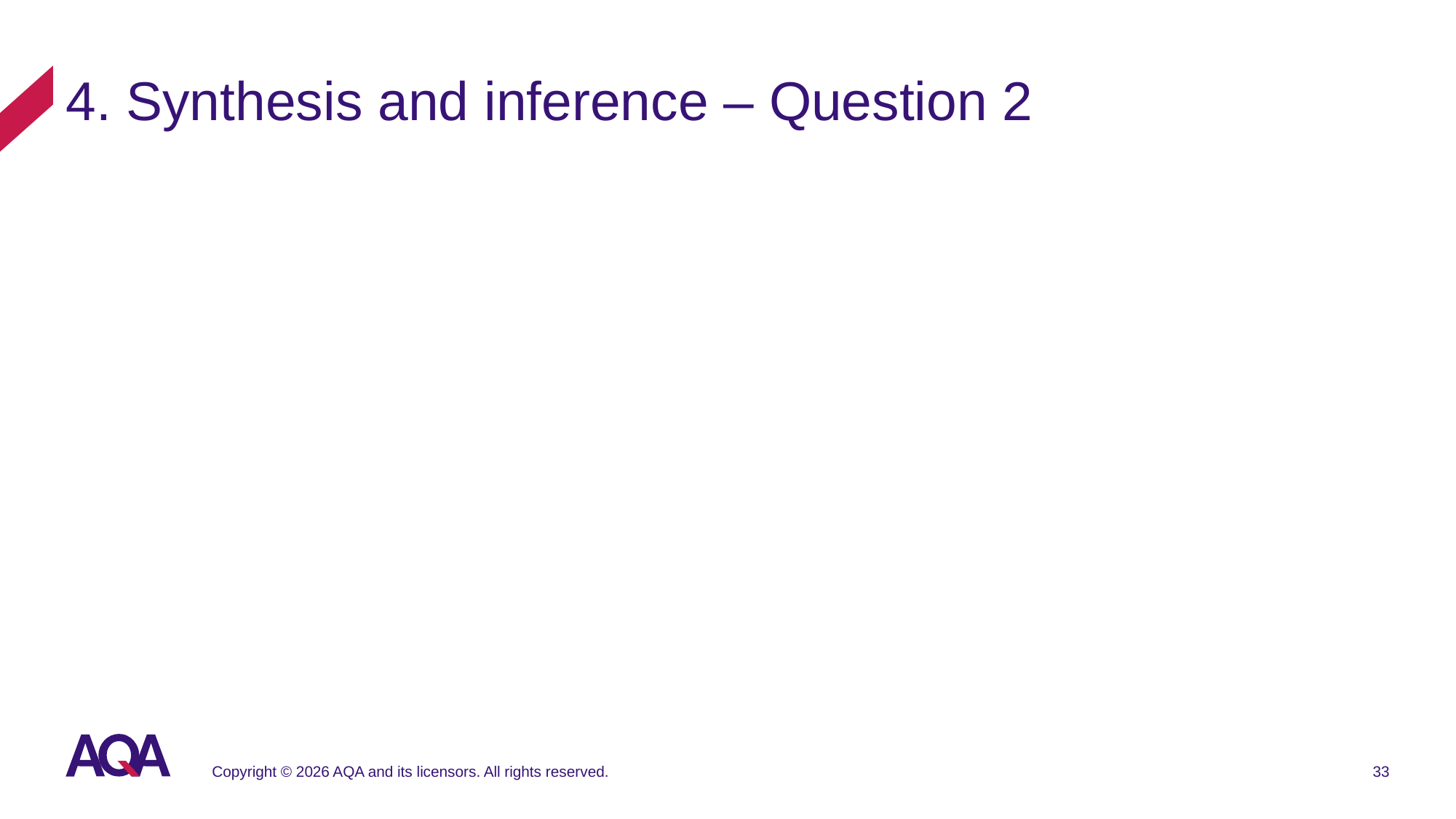

# 4. Synthesis and inference – Question 2
Copyright © 2026 AQA and its licensors. All rights reserved.
33